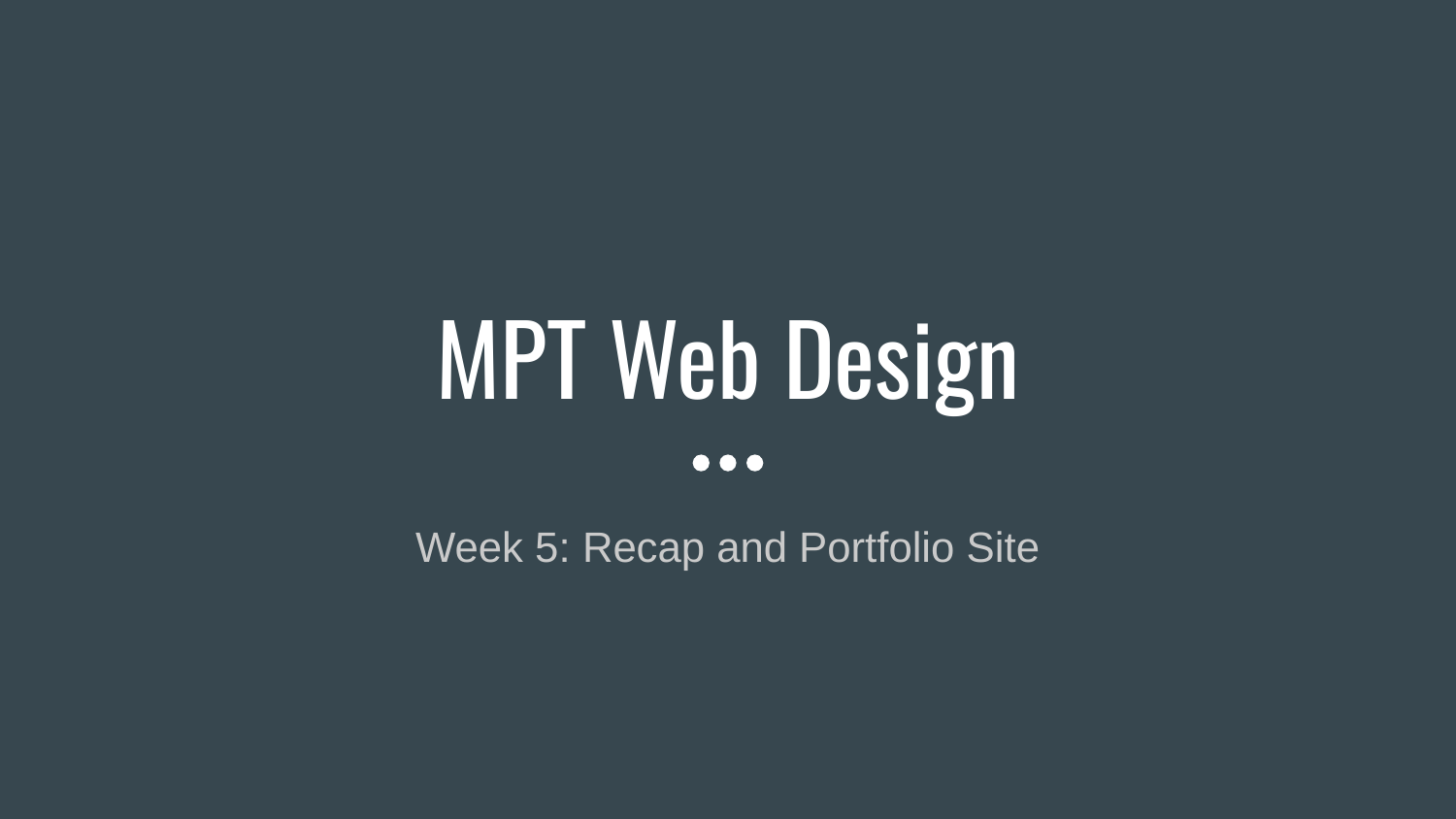

# MPT Web Design
Week 5: Recap and Portfolio Site